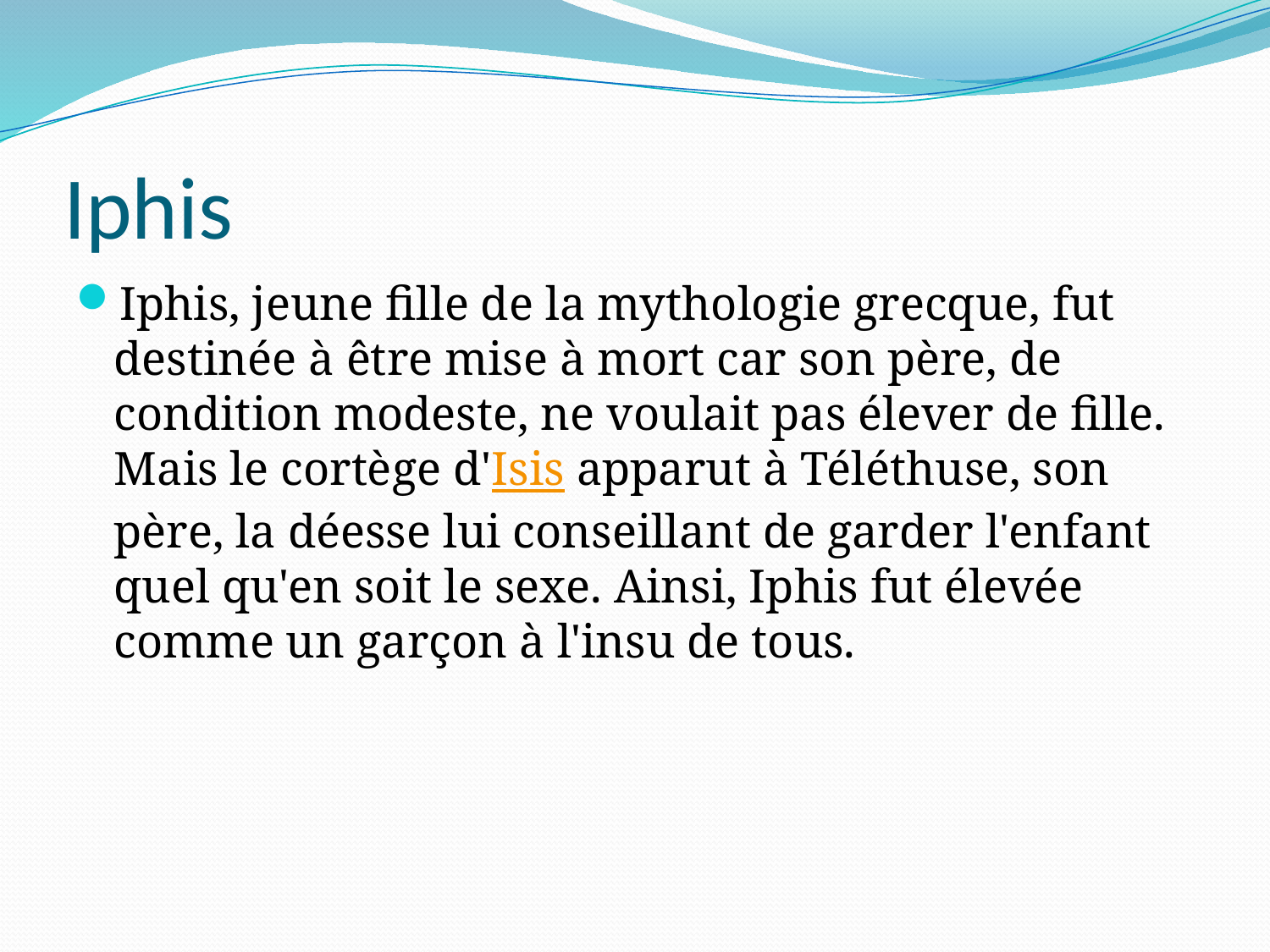

# Iphis
Iphis, jeune fille de la mythologie grecque, fut destinée à être mise à mort car son père, de condition modeste, ne voulait pas élever de fille. Mais le cortège d'Isis apparut à Téléthuse, son père, la déesse lui conseillant de garder l'enfant quel qu'en soit le sexe. Ainsi, Iphis fut élevée comme un garçon à l'insu de tous.